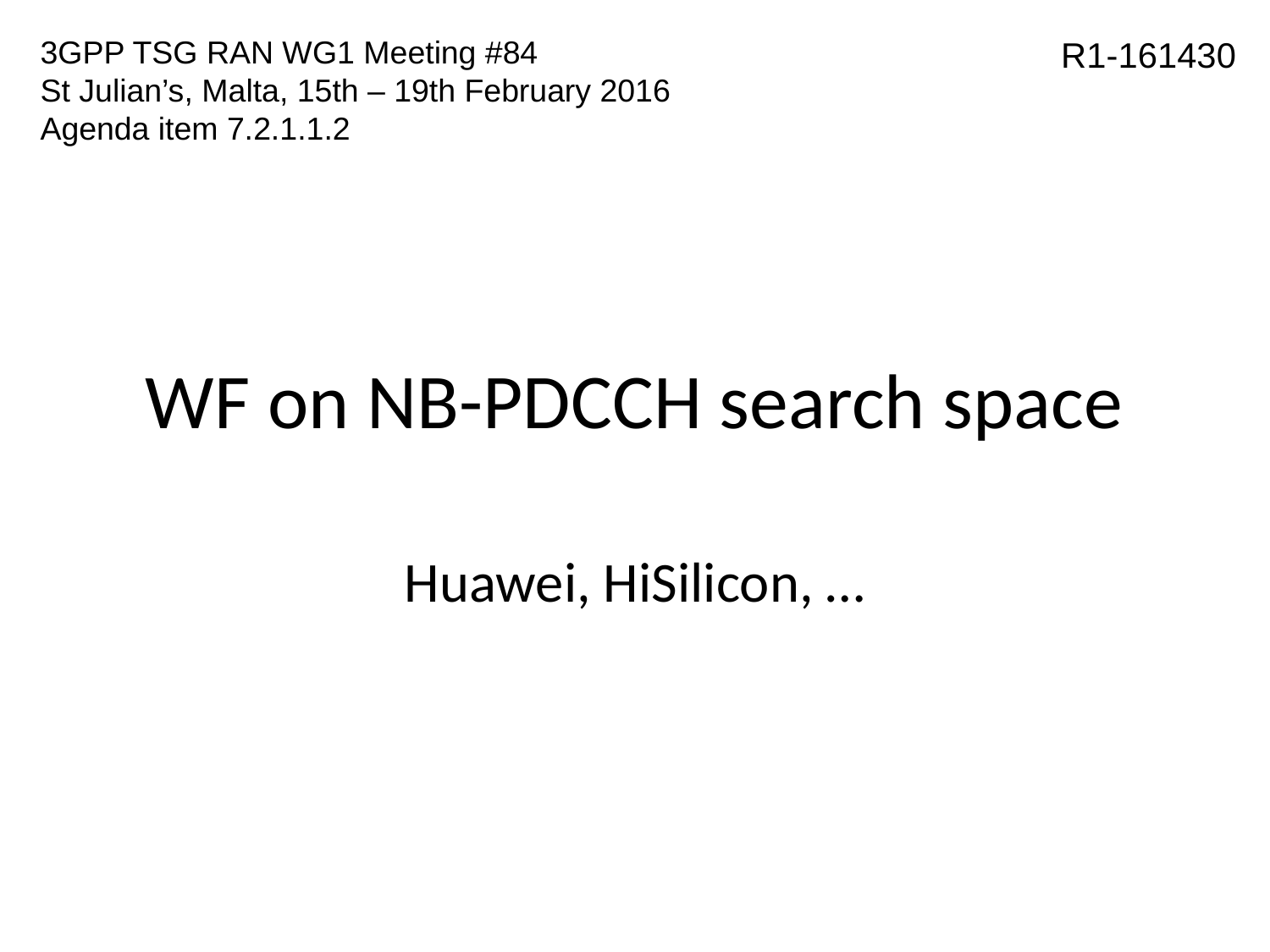

3GPP TSG RAN WG1 Meeting #84
St Julian’s, Malta, 15th – 19th February 2016
Agenda item 7.2.1.1.2
R1-161430
# WF on NB-PDCCH search space
Huawei, HiSilicon, …